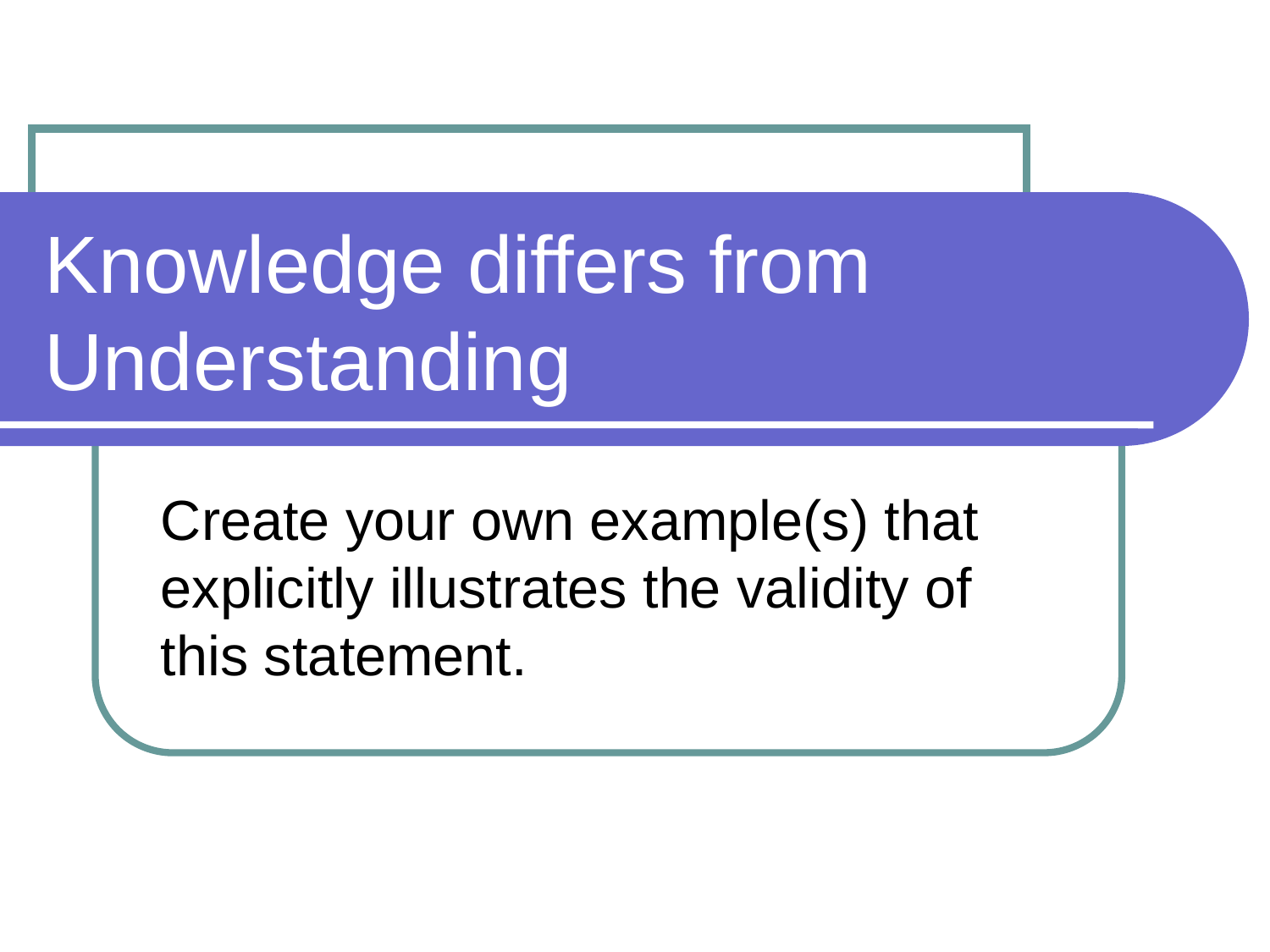

# Knowledge differs from Understanding
Create your own example(s) that explicitly illustrates the validity of this statement.